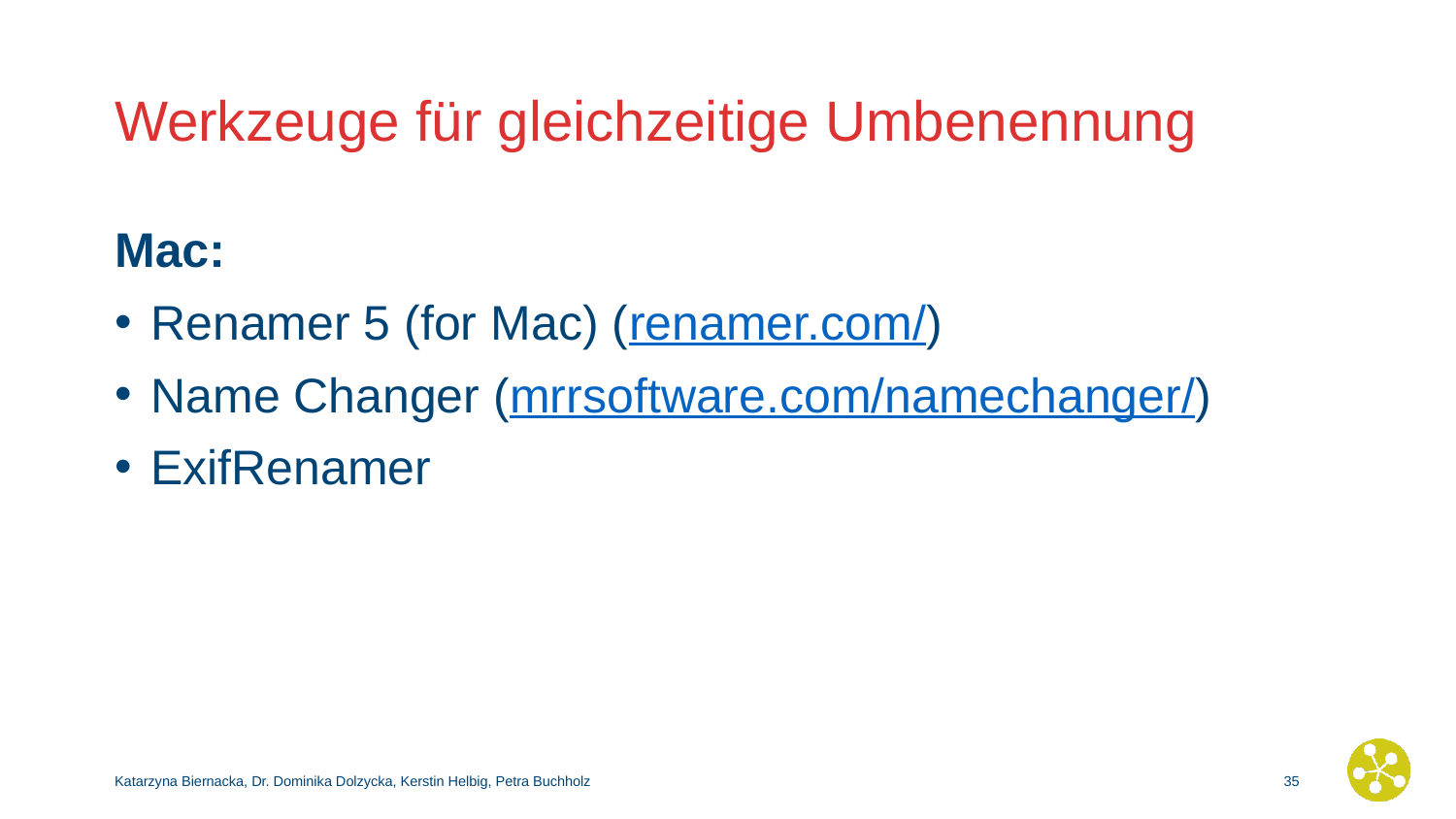

# Werkzeuge für gleichzeitige Umbenennung
Mac:
Renamer 5 (for Mac) (renamer.com/)
Name Changer (mrrsoftware.com/namechanger/)
ExifRenamer

Katarzyna Biernacka, Dr. Dominika Dolzycka, Kerstin Helbig, Petra Buchholz
35